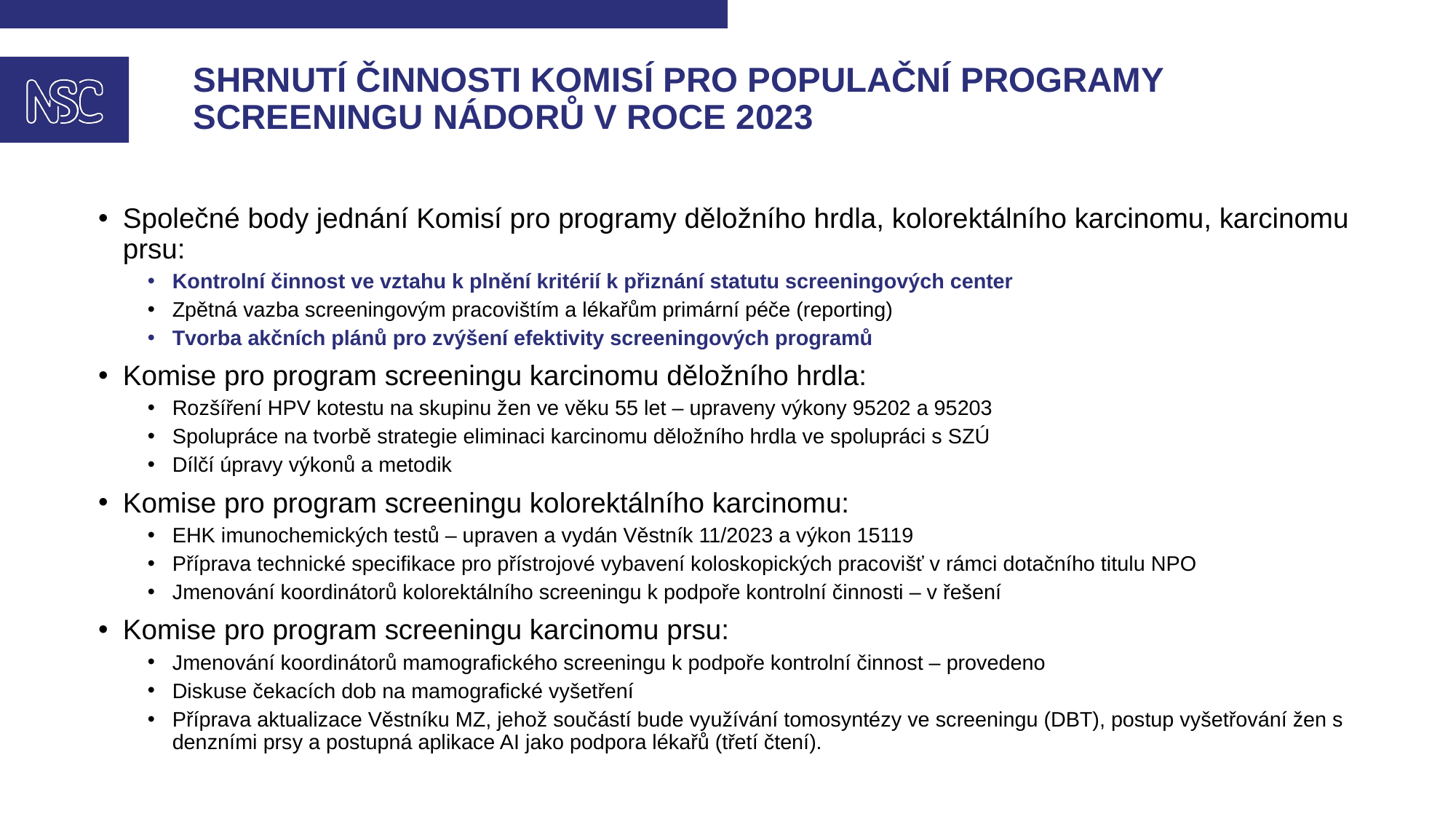

# Shrnutí činnosti Komisí pro populační programy screeningu nádorů v roce 2023
Společné body jednání Komisí pro programy děložního hrdla, kolorektálního karcinomu, karcinomu prsu:
Kontrolní činnost ve vztahu k plnění kritérií k přiznání statutu screeningových center
Zpětná vazba screeningovým pracovištím a lékařům primární péče (reporting)
Tvorba akčních plánů pro zvýšení efektivity screeningových programů
Komise pro program screeningu karcinomu děložního hrdla:
Rozšíření HPV kotestu na skupinu žen ve věku 55 let – upraveny výkony 95202 a 95203
Spolupráce na tvorbě strategie eliminaci karcinomu děložního hrdla ve spolupráci s SZÚ
Dílčí úpravy výkonů a metodik
Komise pro program screeningu kolorektálního karcinomu:
EHK imunochemických testů – upraven a vydán Věstník 11/2023 a výkon 15119
Příprava technické specifikace pro přístrojové vybavení koloskopických pracovišť v rámci dotačního titulu NPO
Jmenování koordinátorů kolorektálního screeningu k podpoře kontrolní činnosti – v řešení
Komise pro program screeningu karcinomu prsu:
Jmenování koordinátorů mamografického screeningu k podpoře kontrolní činnost – provedeno
Diskuse čekacích dob na mamografické vyšetření
Příprava aktualizace Věstníku MZ, jehož součástí bude využívání tomosyntézy ve screeningu (DBT), postup vyšetřování žen s denzními prsy a postupná aplikace AI jako podpora lékařů (třetí čtení).